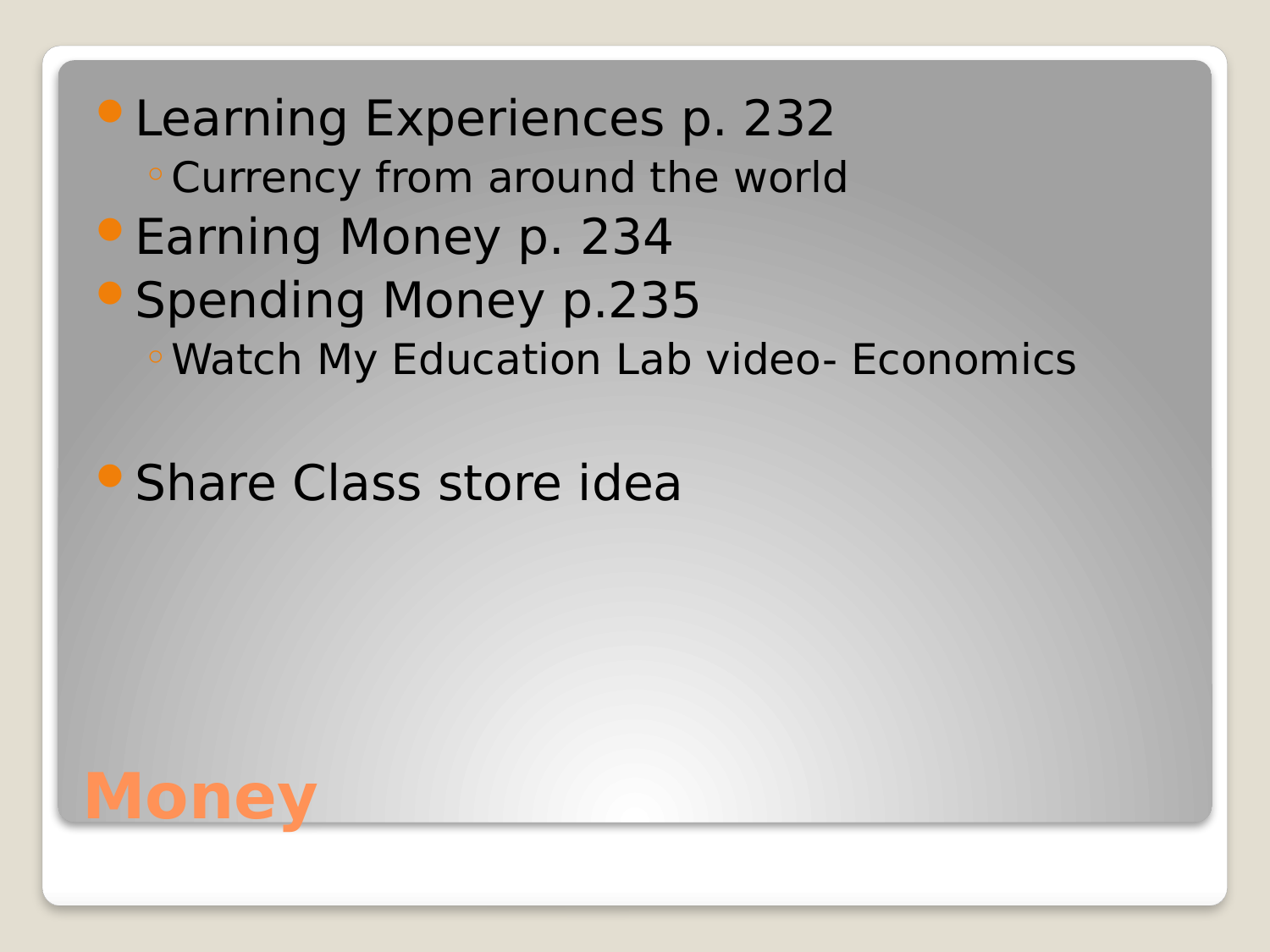

Learning Experiences p. 232
Currency from around the world
Earning Money p. 234
Spending Money p.235
Watch My Education Lab video- Economics

Share Class store idea
# Money